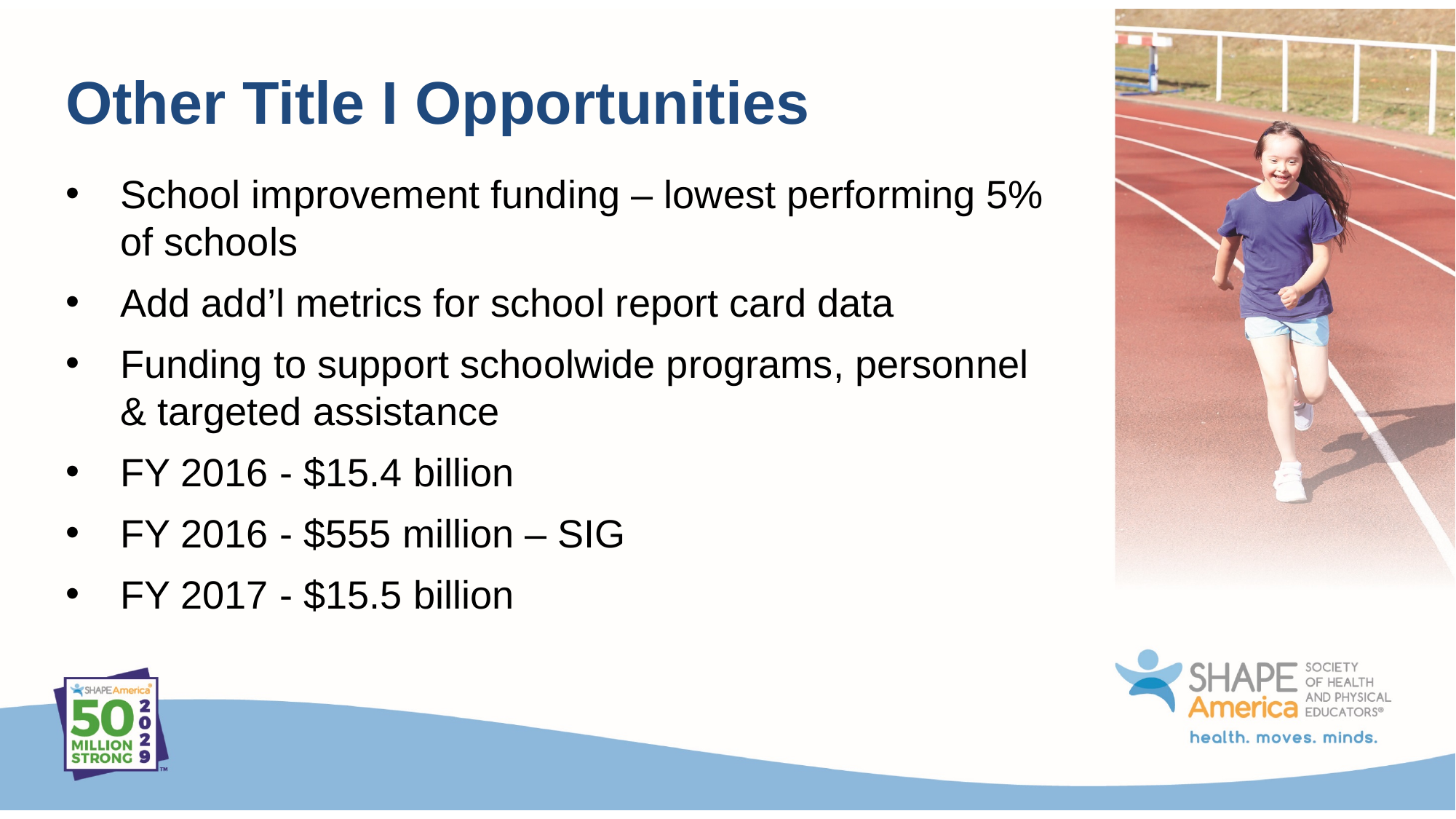

# Other Title I Opportunities
School improvement funding – lowest performing 5% of schools
Add add’l metrics for school report card data
Funding to support schoolwide programs, personnel & targeted assistance
FY 2016 - $15.4 billion
FY 2016 - $555 million – SIG
FY 2017 - $15.5 billion